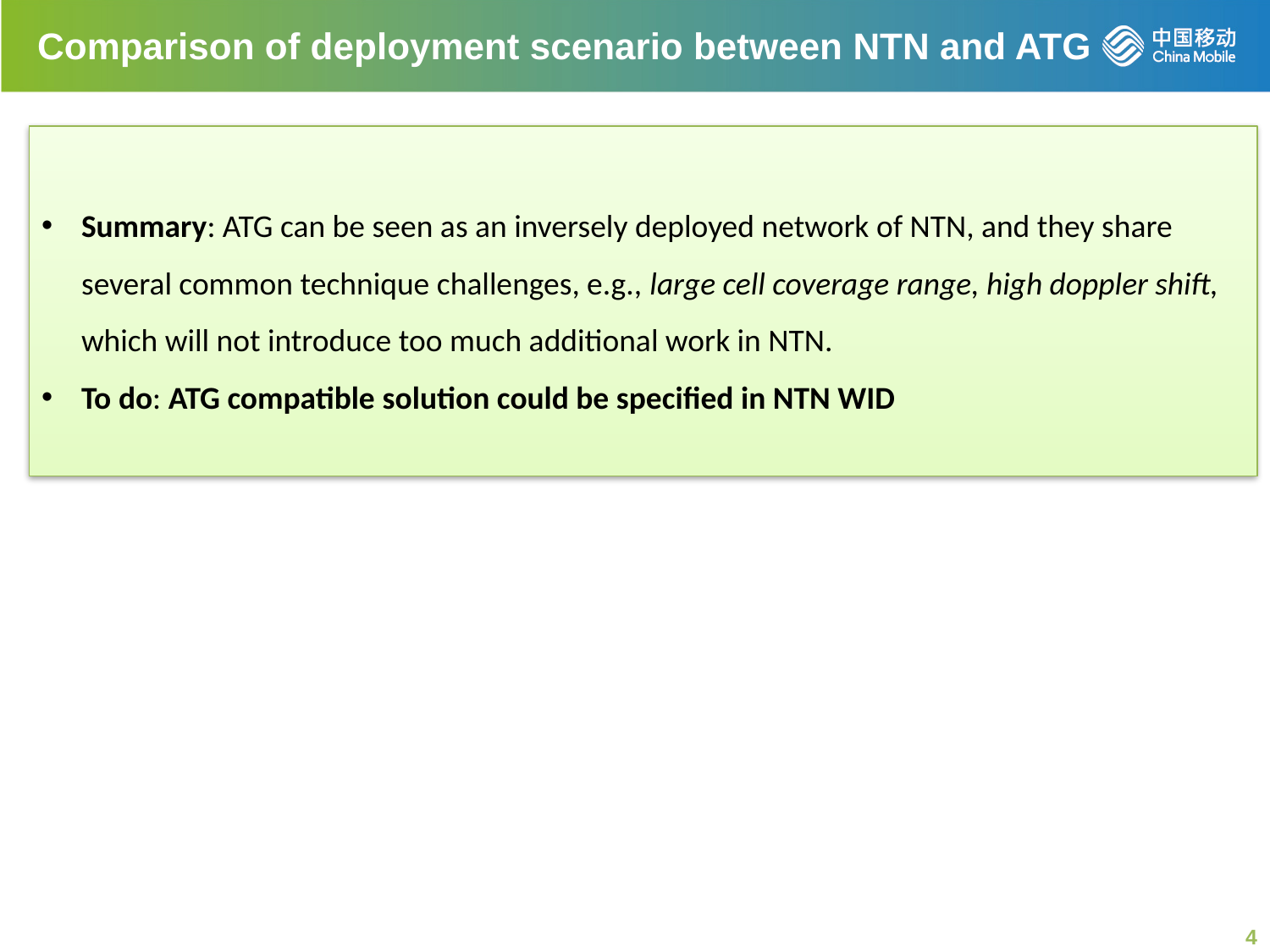

# Comparison of deployment scenario between NTN and ATG
Summary: ATG can be seen as an inversely deployed network of NTN, and they share several common technique challenges, e.g., large cell coverage range, high doppler shift, which will not introduce too much additional work in NTN.
To do: ATG compatible solution could be specified in NTN WID